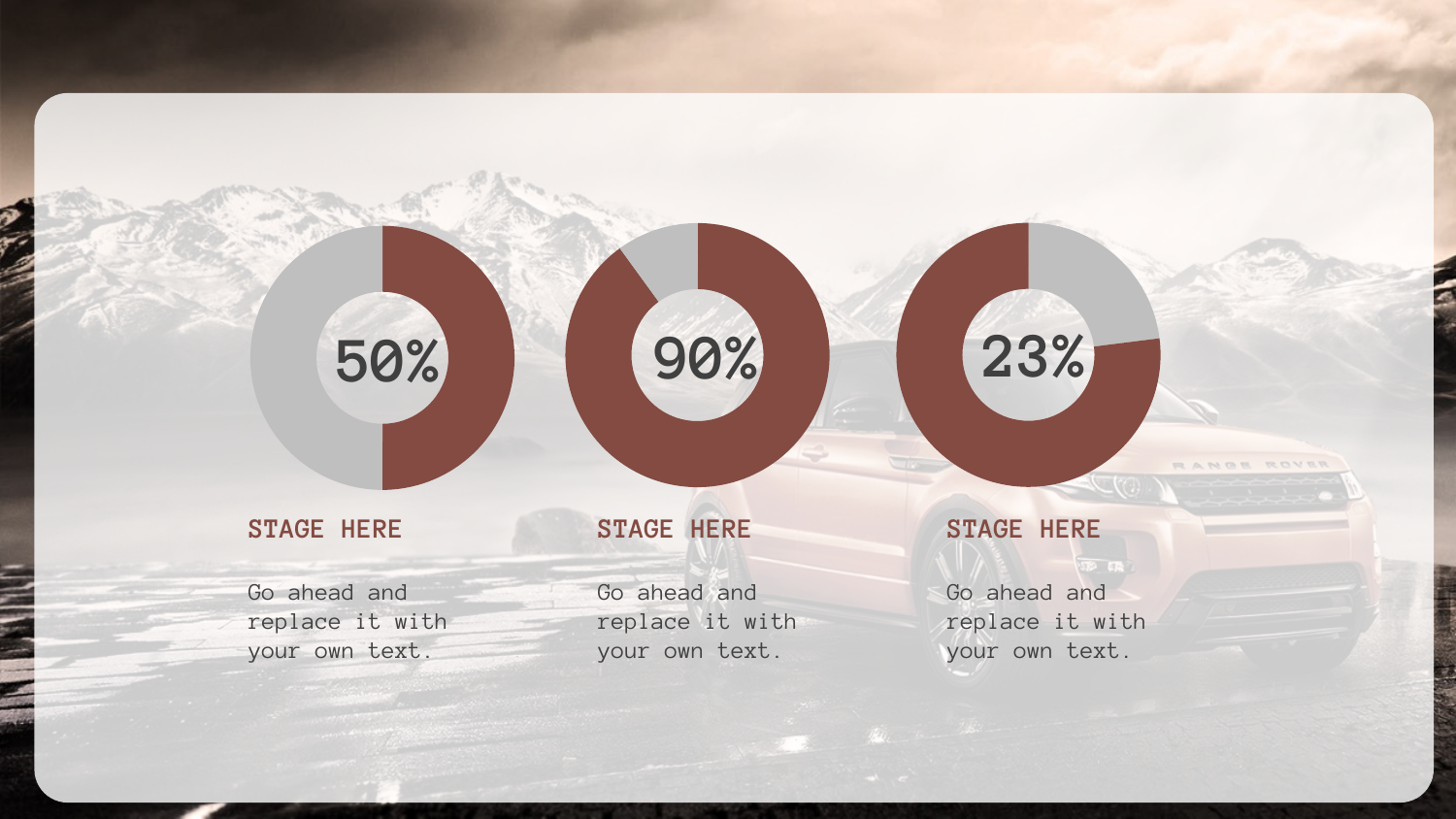

#

### Chart

| Category | SALE |
|---|---|
| A | 23.0 |
|  | None |
| B | 77.0 |
23%

### Chart

| Category | SALE |
|---|---|
| A | 9.0 |
|  | None |
| B | 1.0 |
90%

### Chart

| Category | SALE |
|---|---|
| A | 5.0 |
|  | None |
| B | 5.0 |
50%
STAGE HERE
Go ahead and replace it with your own text.
STAGE HERE
Go ahead and replace it with your own text.
STAGE HERE
Go ahead and replace it with your own text.